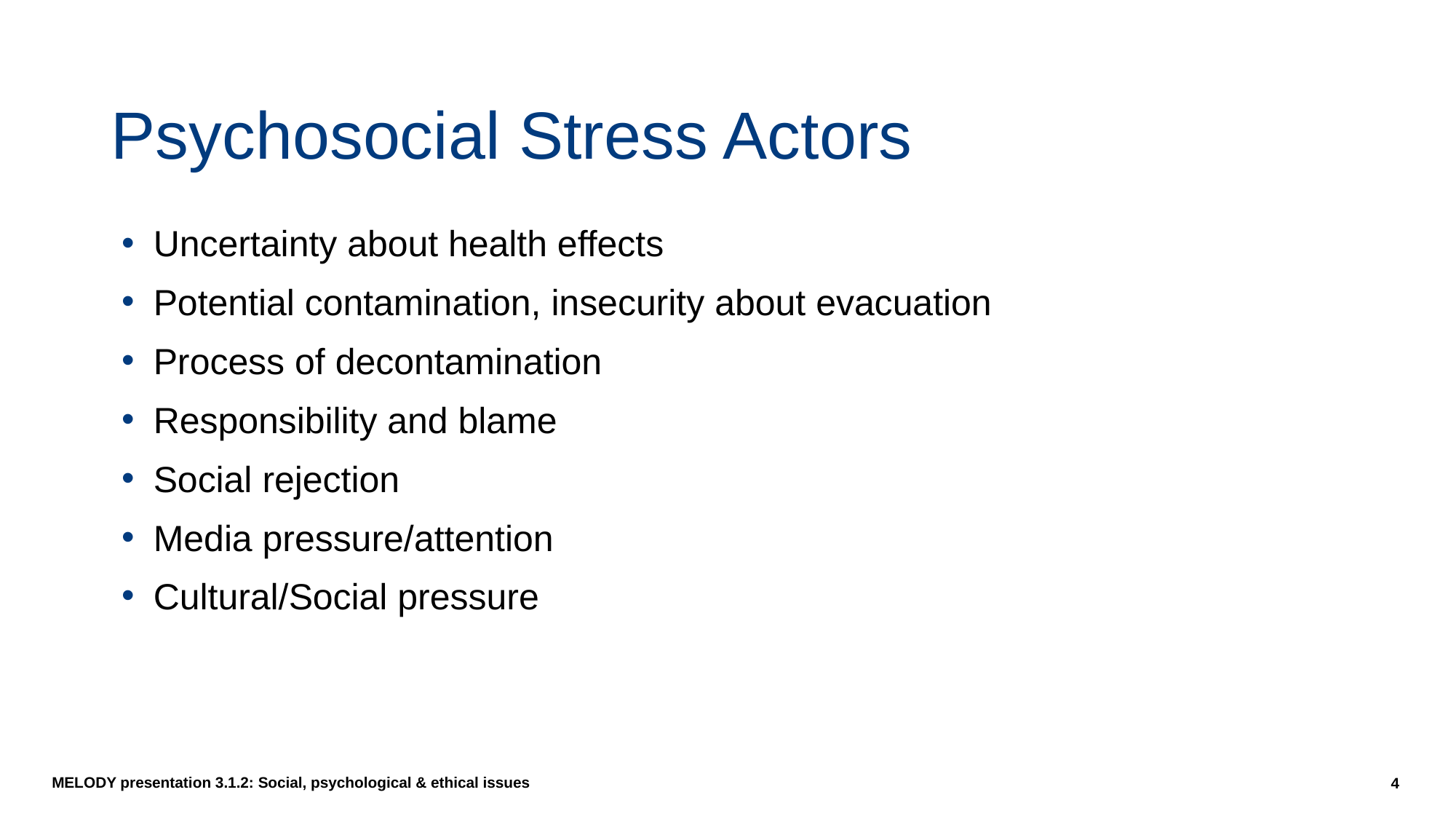

# Psychosocial Stress Actors
Uncertainty about health effects
Potential contamination, insecurity about evacuation
Process of decontamination
Responsibility and blame
Social rejection
Media pressure/attention
Cultural/Social pressure

MELODY presentation 3.1.2: Social, psychological & ethical issues
4